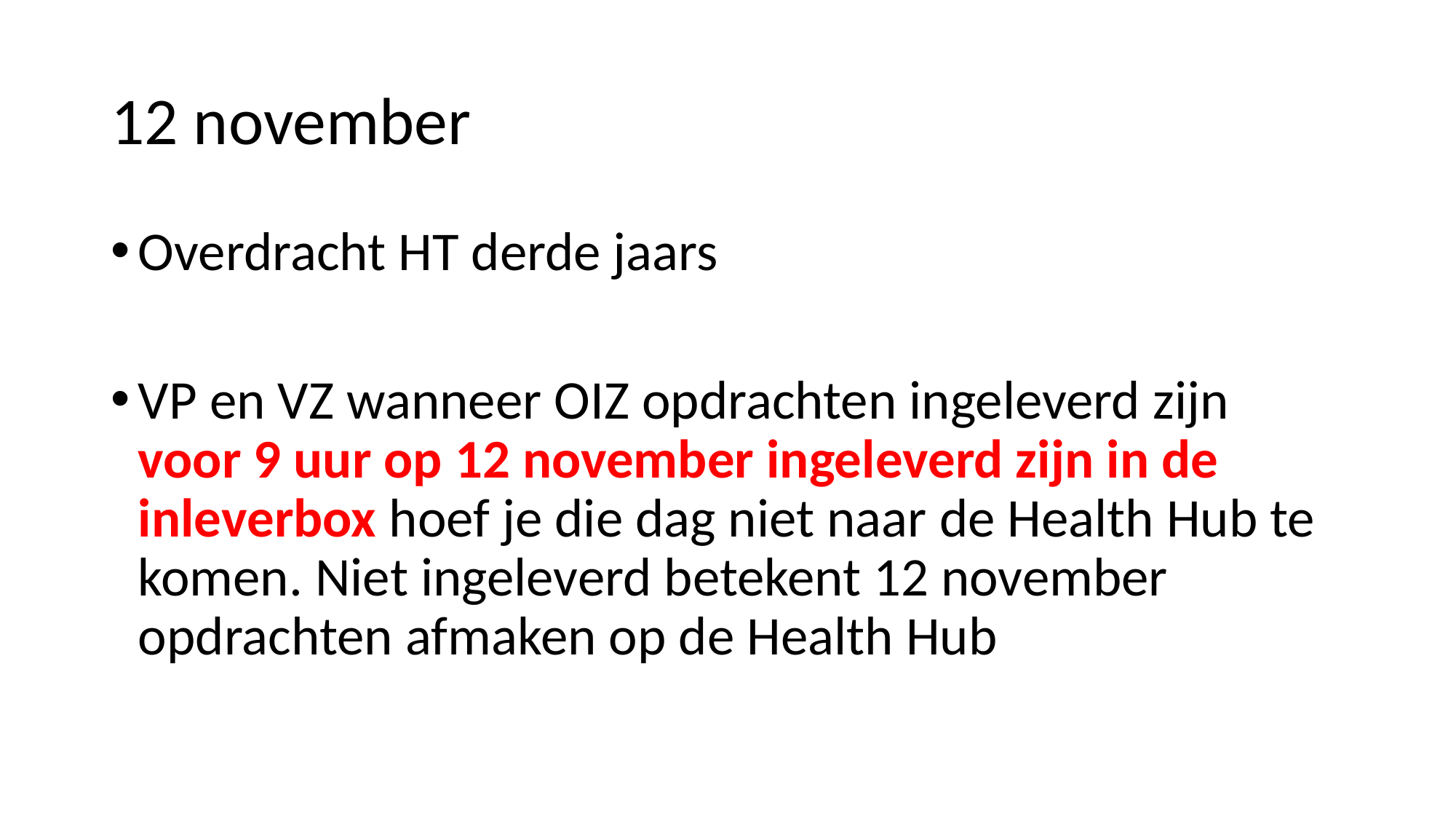

# 12 november
Overdracht HT derde jaars

VP en VZ wanneer OIZ opdrachten ingeleverd zijn voor 9 uur op 12 november ingeleverd zijn in de inleverbox hoef je die dag niet naar de Health Hub te komen. Niet ingeleverd betekent 12 november opdrachten afmaken op de Health Hub